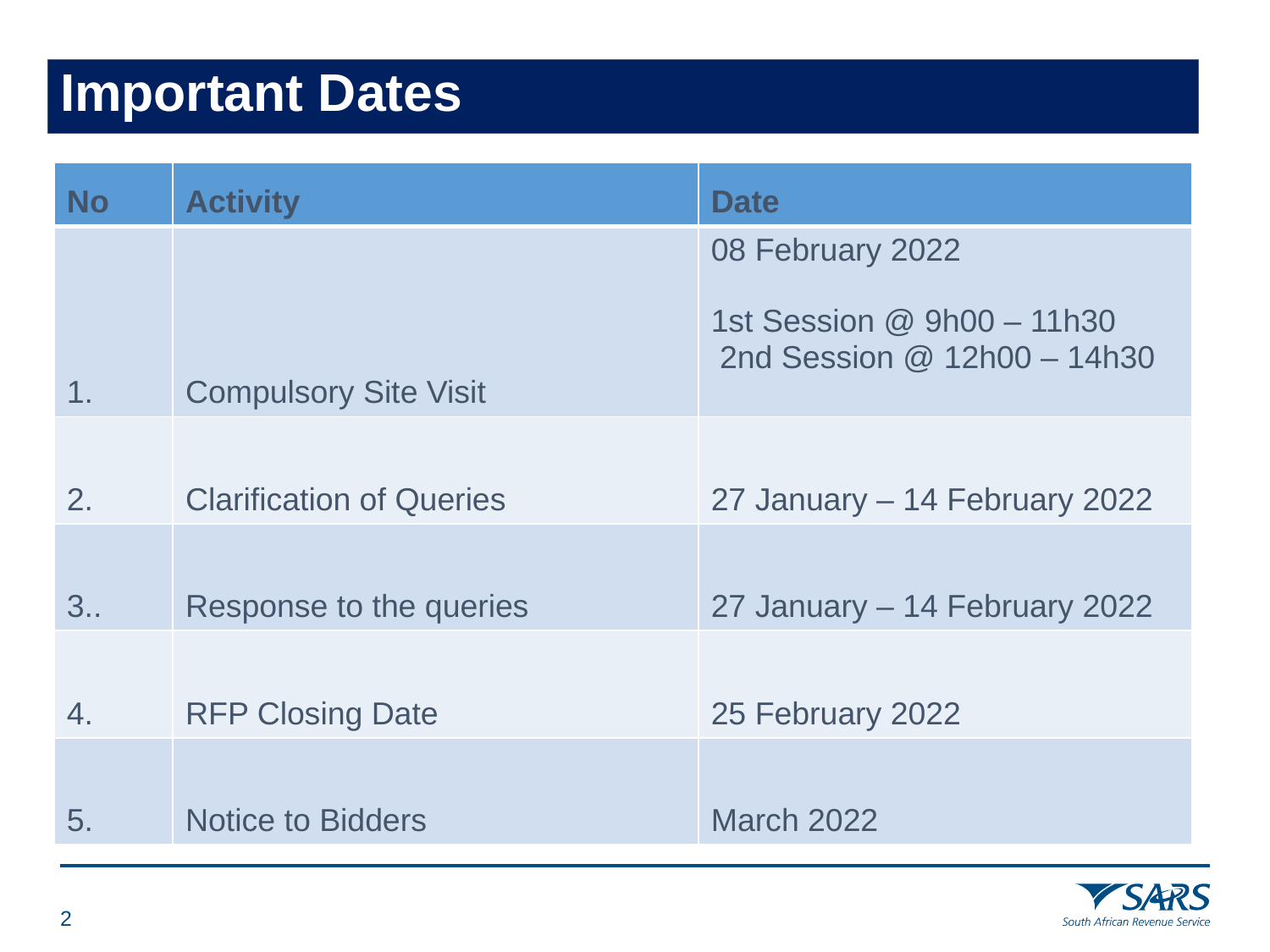

# Important Dates
| No | Activity | Date |
| --- | --- | --- |
| 1. | Compulsory Site Visit | 08 February 2022 1st Session @ 9h00 – 11h30 2nd Session @ 12h00 – 14h30 |
| 2. | Clarification of Queries | 27 January – 14 February 2022 |
| 3.. | Response to the queries | 27 January – 14 February 2022 |
| 4. | RFP Closing Date | 25 February 2022 |
| 5. | Notice to Bidders | March 2022 |
2